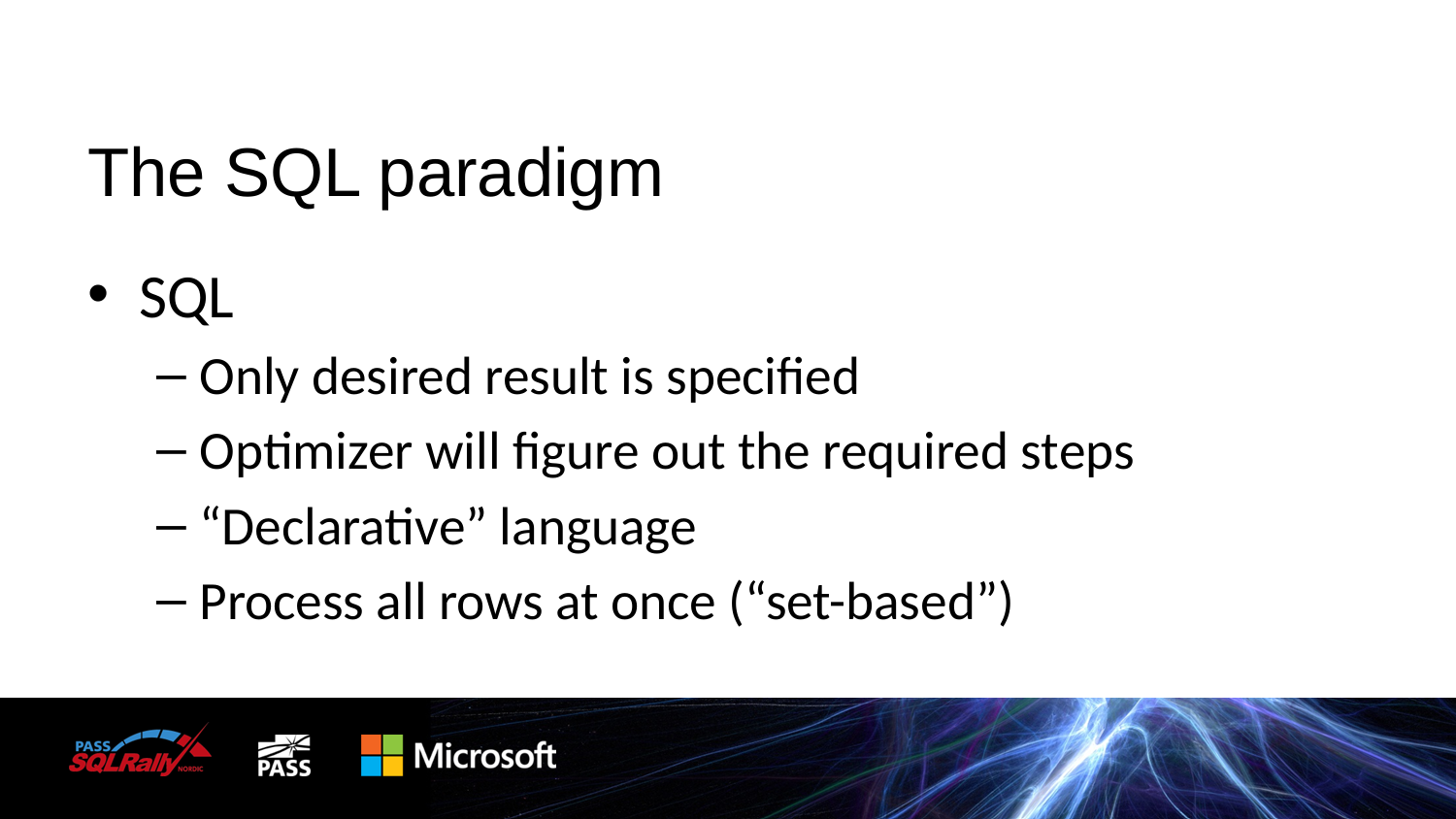

# The SQL paradigm
SQL
Only desired result is specified
Optimizer will figure out the required steps
“Declarative” language
Process all rows at once (“set-based”)